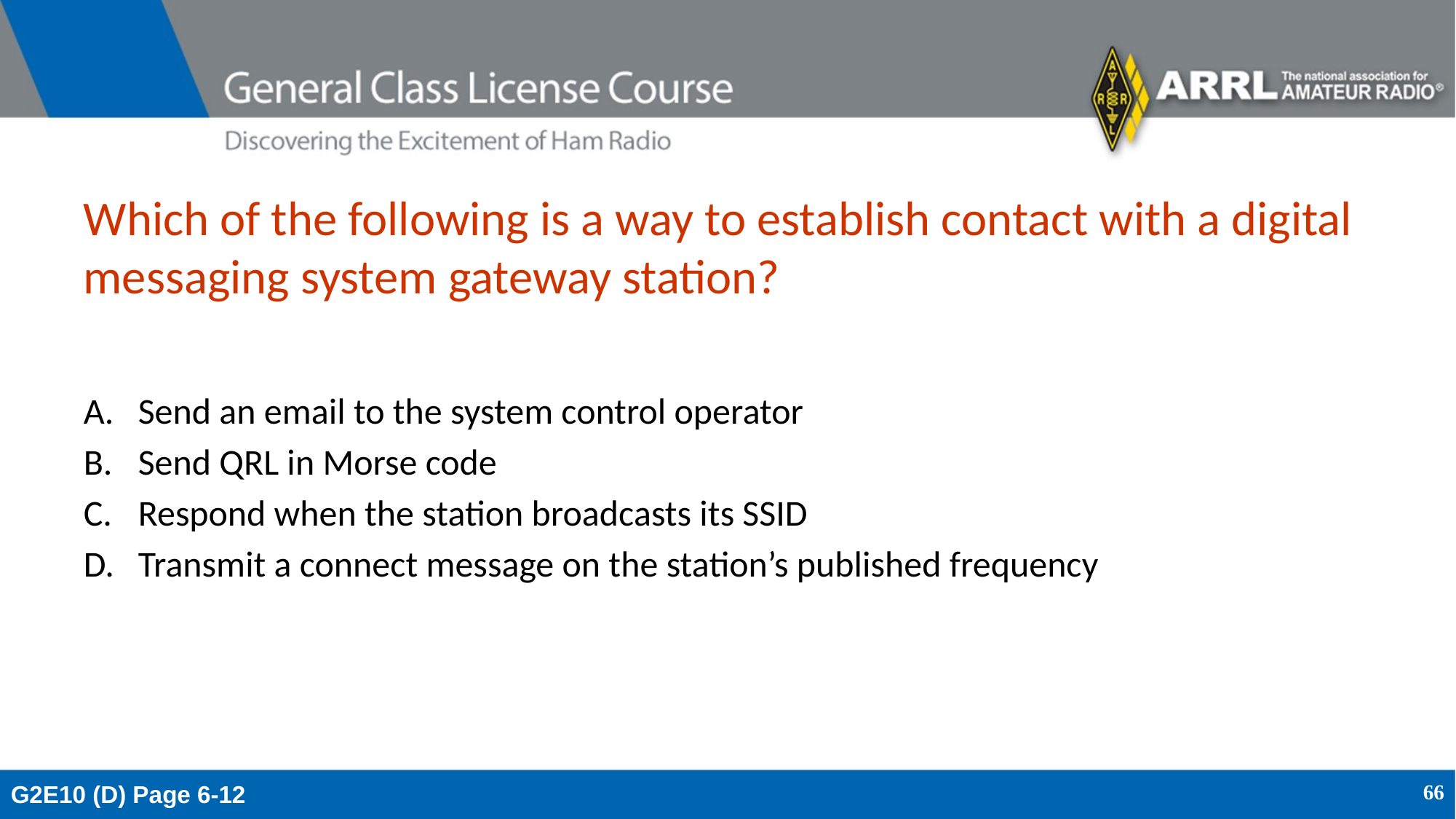

# Which of the following is a way to establish contact with a digital messaging system gateway station?
Send an email to the system control operator
Send QRL in Morse code
Respond when the station broadcasts its SSID
Transmit a connect message on the station’s published frequency
G2E10 (D) Page 6-12
66